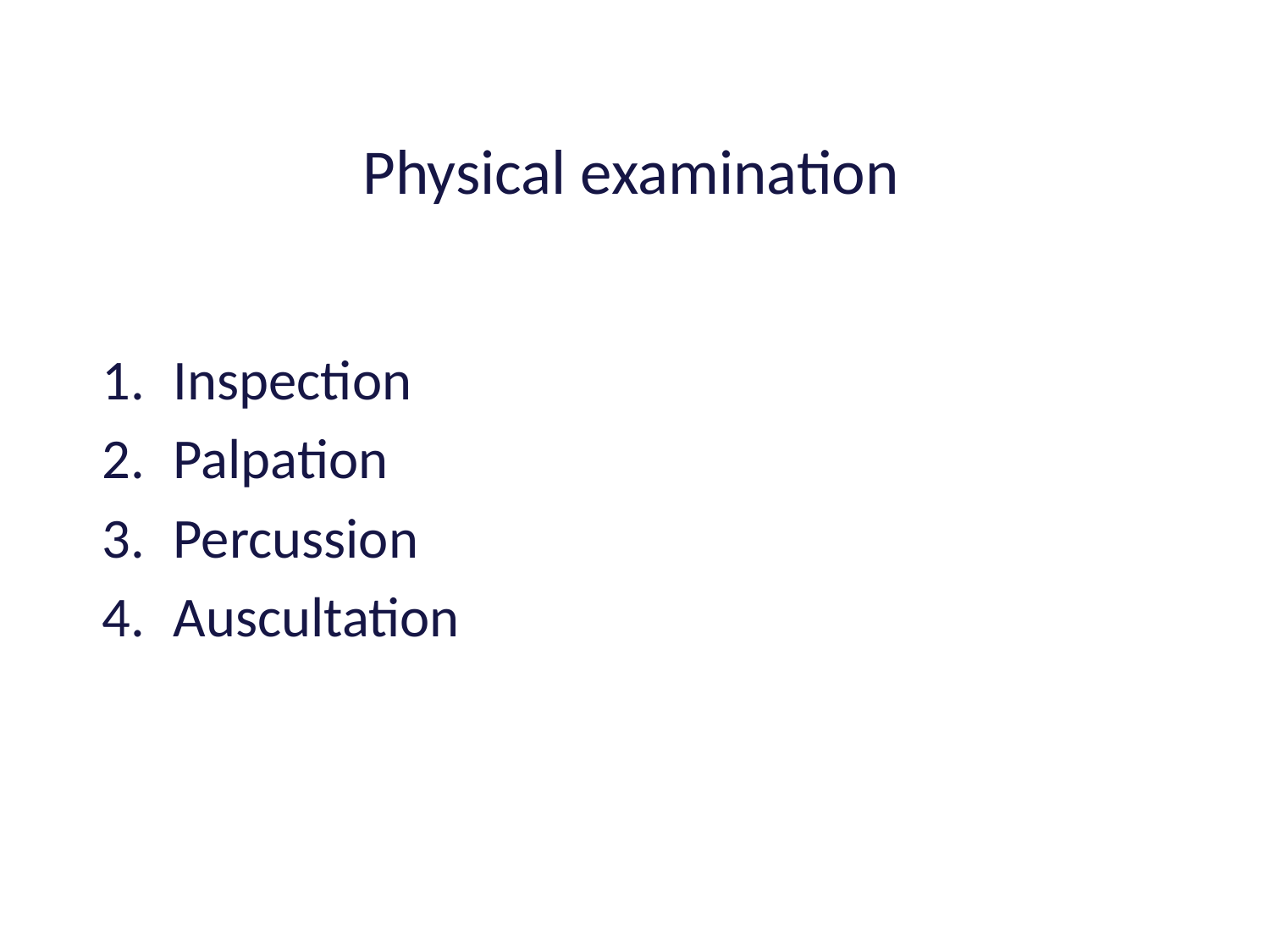

# Physical examination
Inspection
Palpation
Percussion
Auscultation